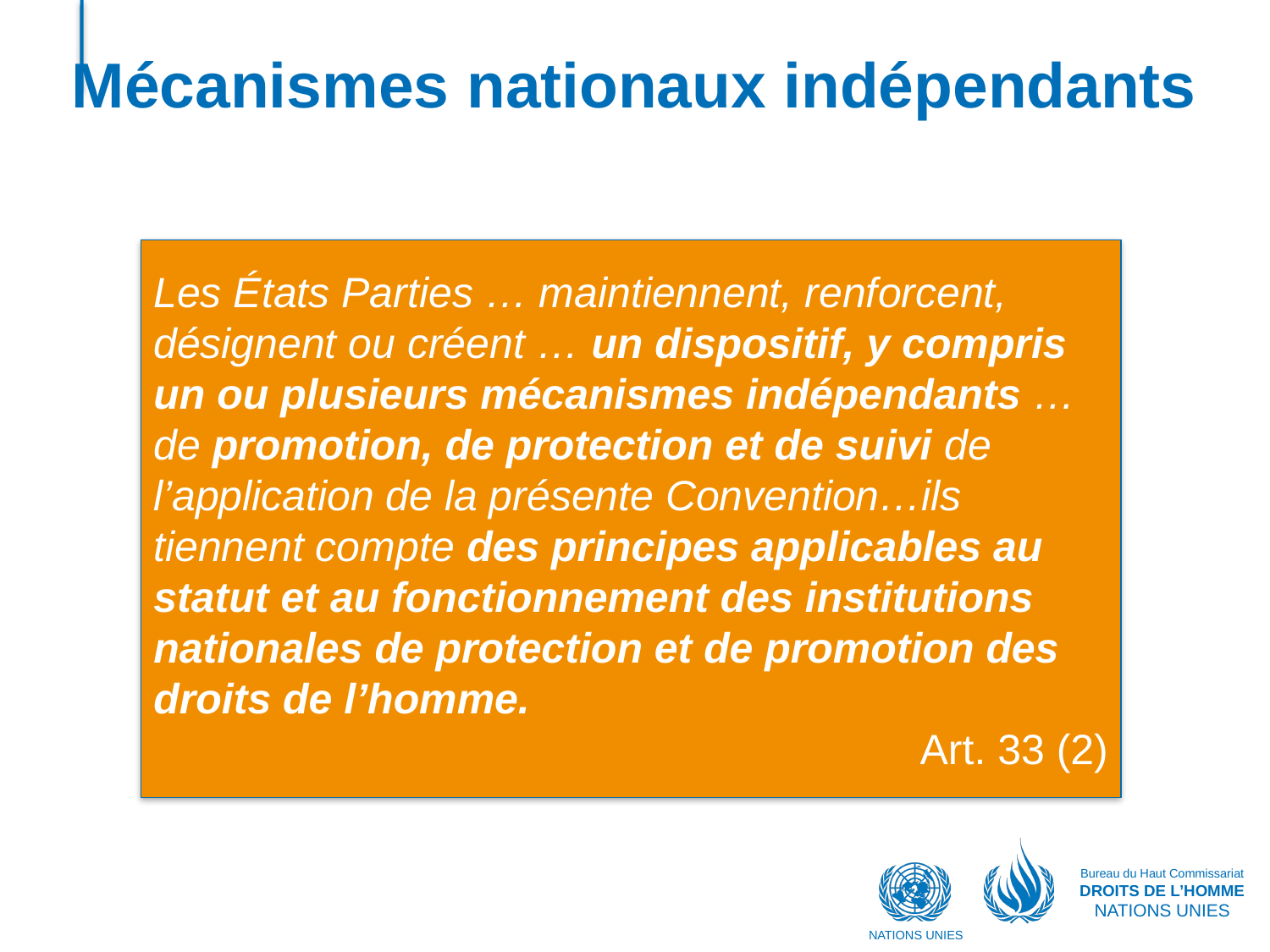

# Mécanismes nationaux indépendants

Les États Parties … maintiennent, renforcent, désignent ou créent … un dispositif, y compris un ou plusieurs mécanismes indépendants … de promotion, de protection et de suivi de l’application de la présente Convention…ils tiennent compte des principes applicables au statut et au fonctionnement des institutions nationales de protection et de promotion des droits de l’homme.
Art. 33 (2)
Bureau du Haut Commissariat
DROITS DE L’HOMME
NATIONS UNIES
NATIONS UNIES